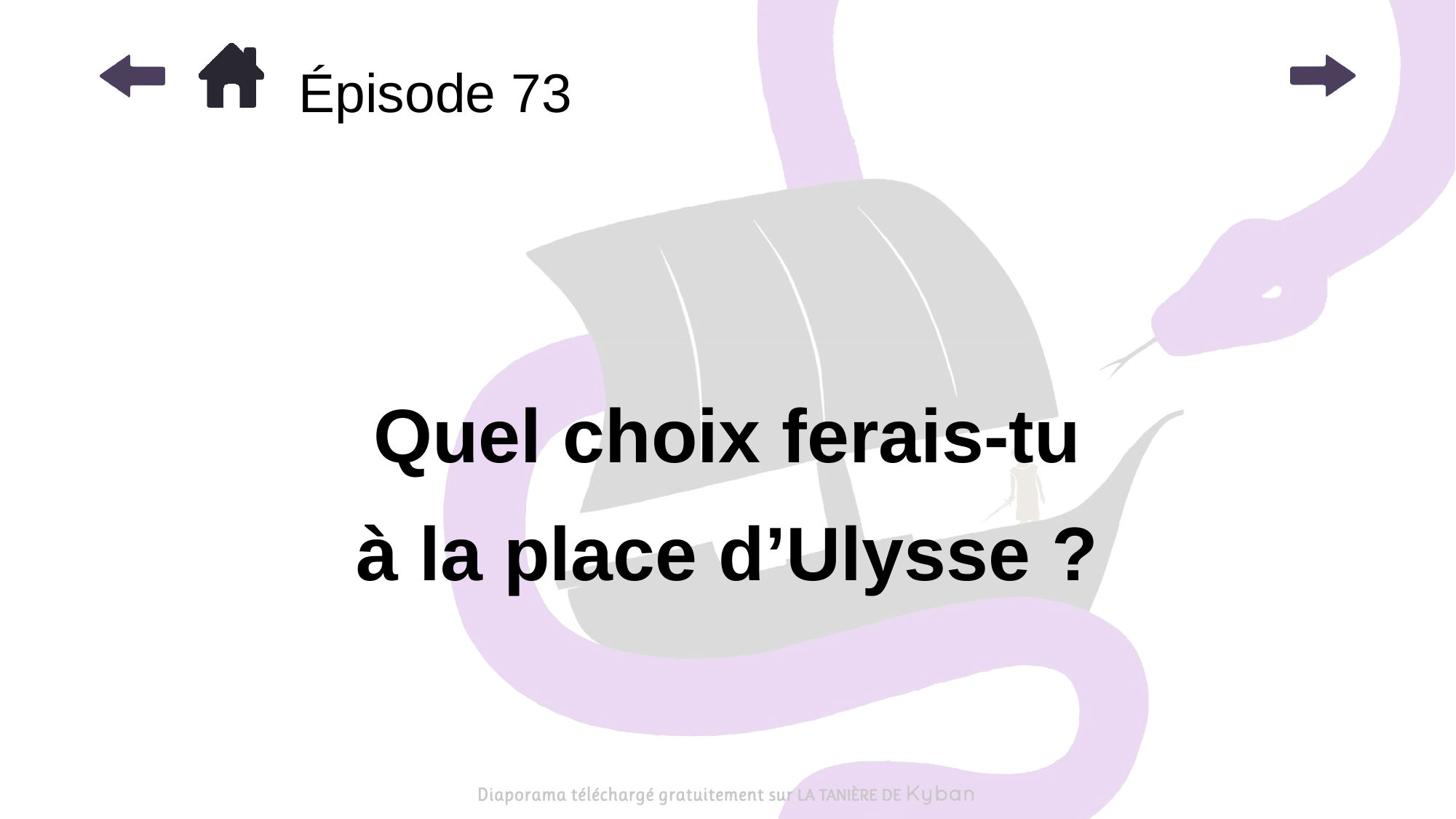

# Épisode 73
Quel choix ferais-tu
à la place d’Ulysse ?